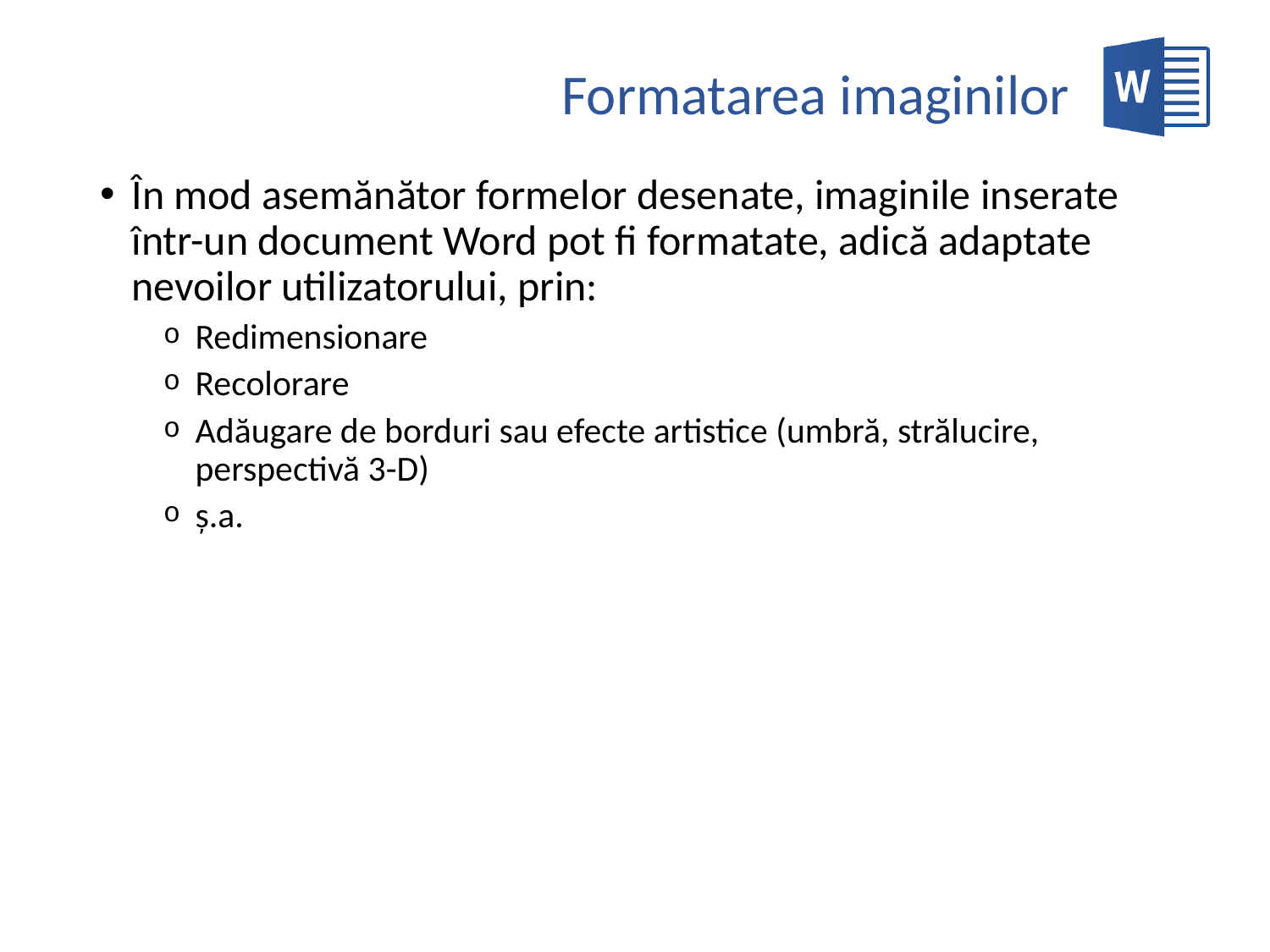

# Formatarea imaginilor
În mod asemănător formelor desenate, imaginile inserate într-un document Word pot fi formatate, adică adaptate nevoilor utilizatorului, prin:
Redimensionare
Recolorare
Adăugare de borduri sau efecte artistice (umbră, strălucire, perspectivă 3-D)
ş.a.